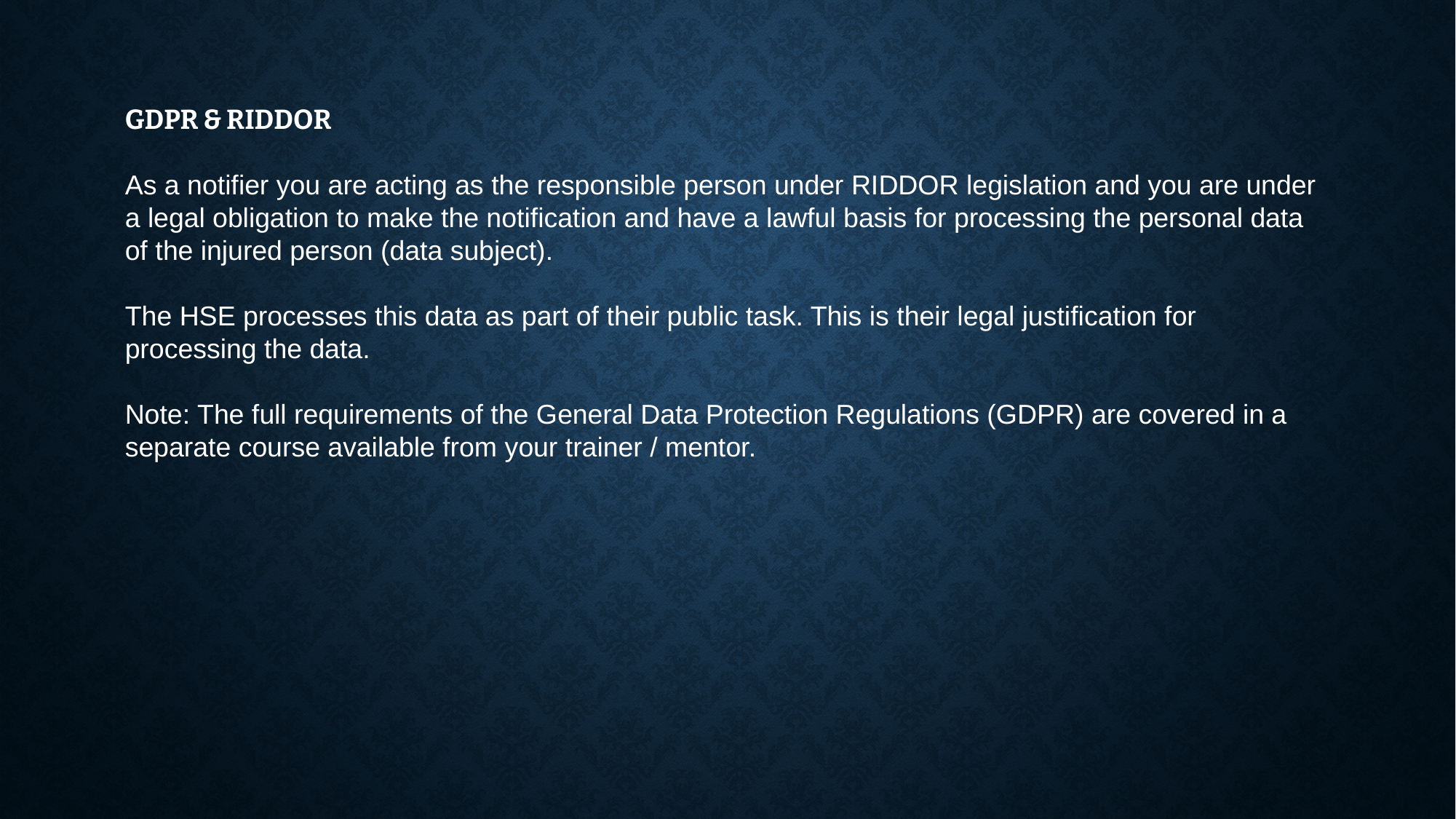

GDPR & RIDDOR

As a notifier you are acting as the responsible person under RIDDOR legislation and you are under a legal obligation to make the notification and have a lawful basis for processing the personal data of the injured person (data subject).

The HSE processes this data as part of their public task. This is their legal justification for processing the data.

Note: The full requirements of the General Data Protection Regulations (GDPR) are covered in a separate course available from your trainer / mentor.